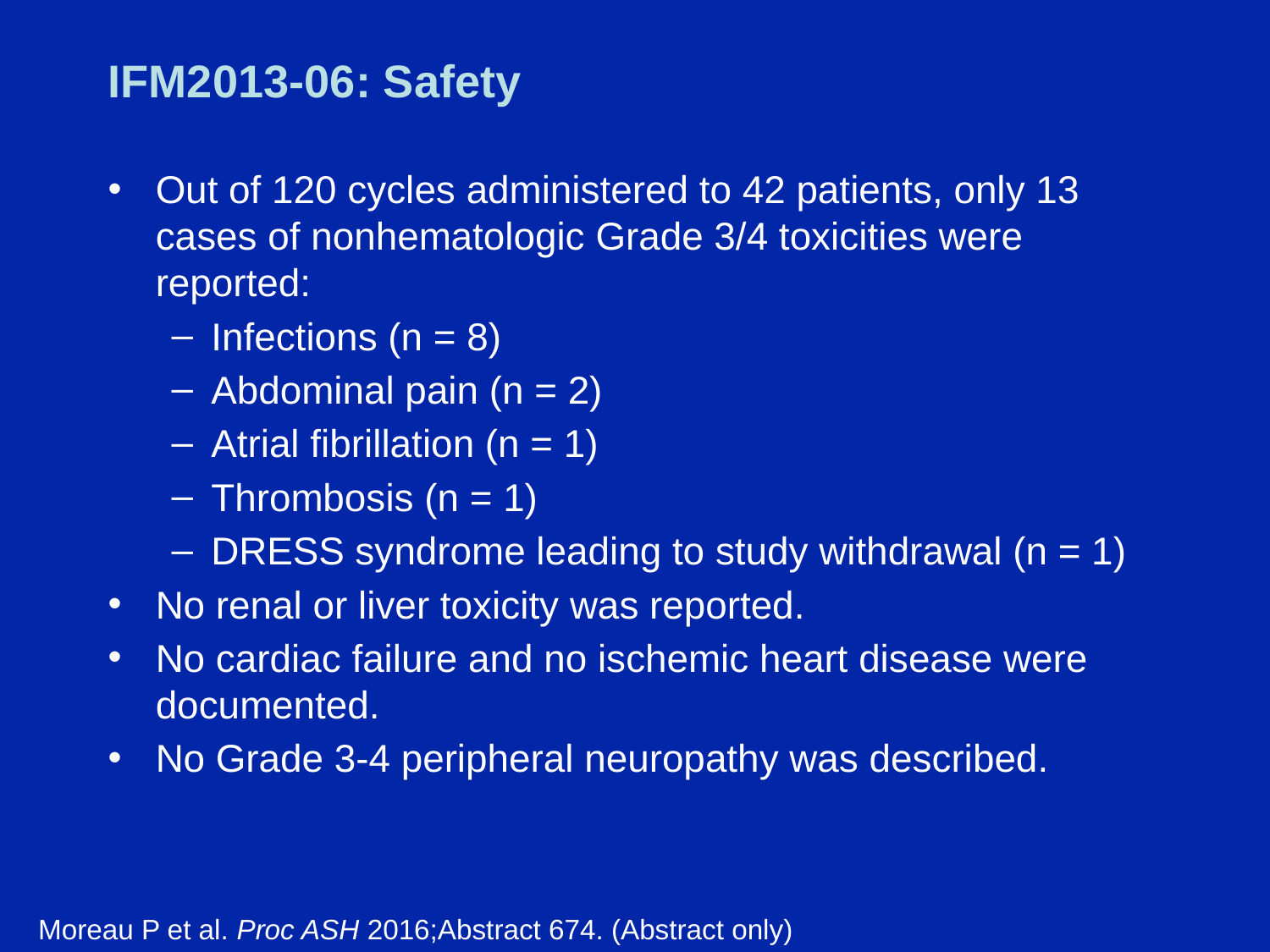

# IFM2013-06: Safety
Out of 120 cycles administered to 42 patients, only 13 cases of nonhematologic Grade 3/4 toxicities were reported:
Infections (n = 8)
Abdominal pain (n = 2)
Atrial fibrillation (n = 1)
Thrombosis (n = 1)
DRESS syndrome leading to study withdrawal (n = 1)
No renal or liver toxicity was reported.
No cardiac failure and no ischemic heart disease were documented.
No Grade 3-4 peripheral neuropathy was described.
Moreau P et al. Proc ASH 2016;Abstract 674. (Abstract only)